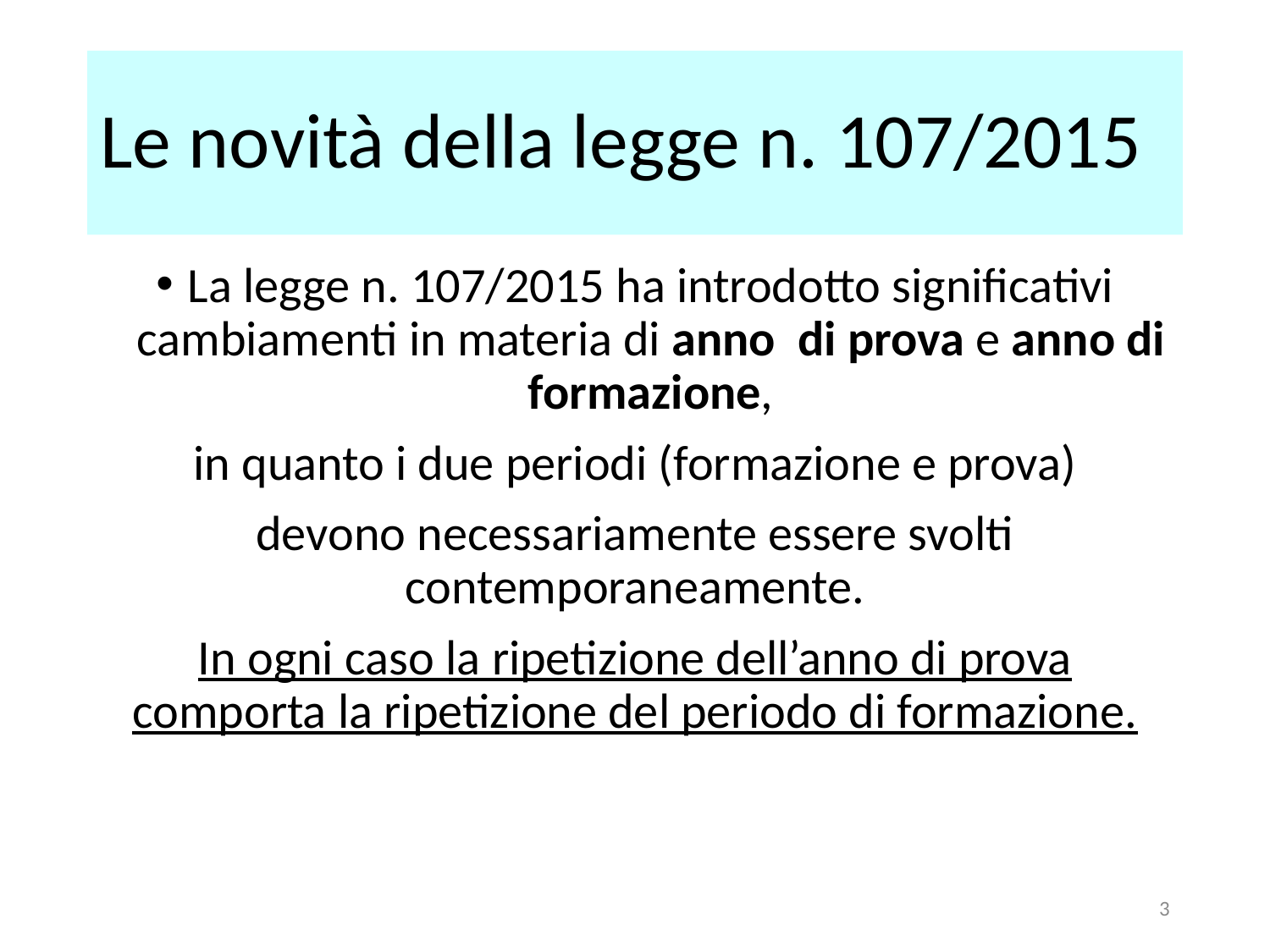

# Le novità della legge n. 107/2015
La legge n. 107/2015 ha introdotto significativi cambiamenti in materia di anno  di prova e anno di formazione,
in quanto i due periodi (formazione e prova)
devono necessariamente essere svolti contemporaneamente.
In ogni caso la ripetizione dell’anno di prova comporta la ripetizione del periodo di formazione.
3